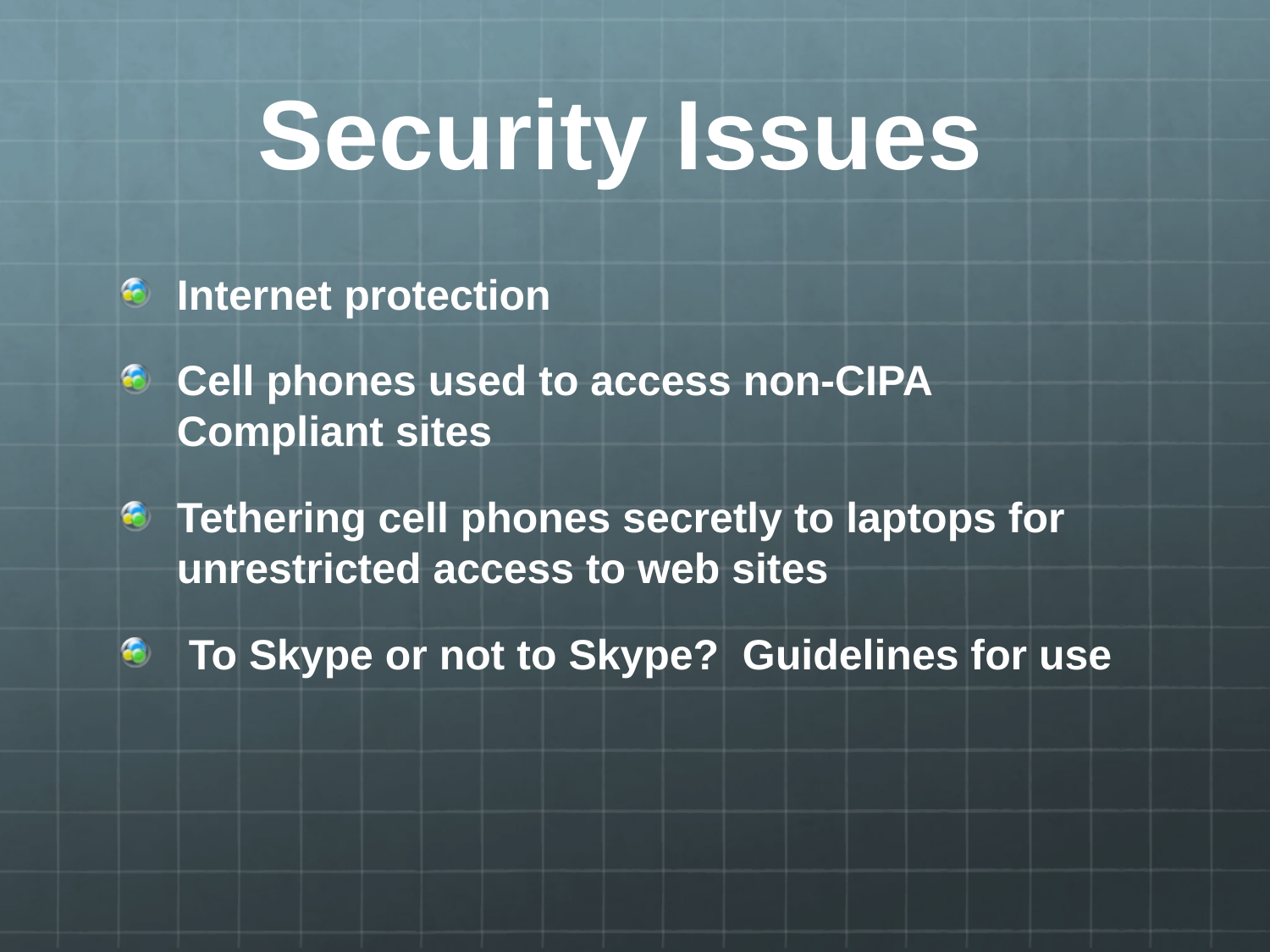

# Security Issues
Internet protection
Cell phones used to access non-CIPA Compliant sites
Tethering cell phones secretly to laptops for unrestricted access to web sites
 To Skype or not to Skype?  Guidelines for use